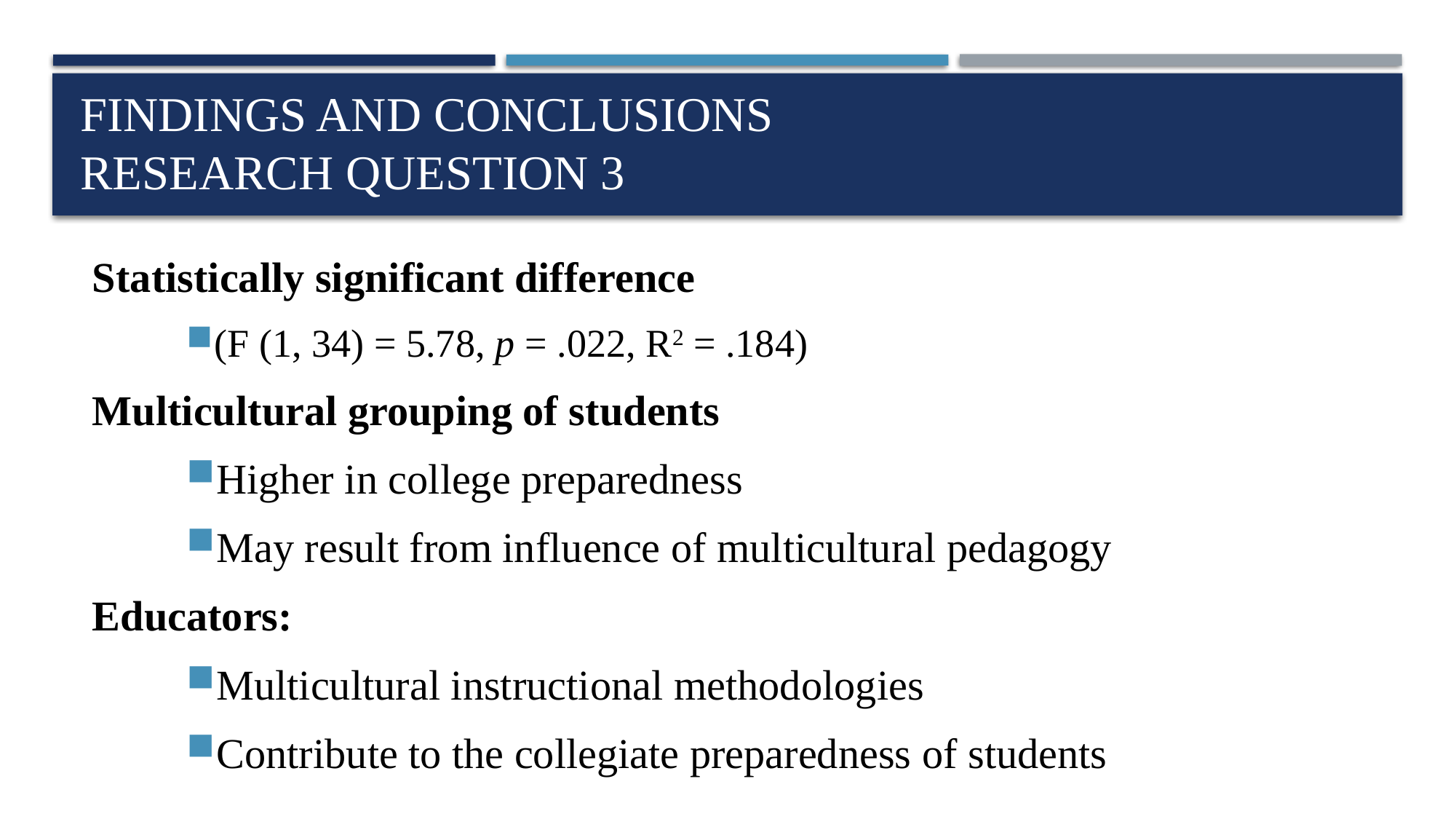

# Findings and conclusions research question 3
Statistically significant difference
(F (1, 34) = 5.78, p = .022, R2 = .184)
Multicultural grouping of students
Higher in college preparedness
May result from influence of multicultural pedagogy
Educators:
Multicultural instructional methodologies
Contribute to the collegiate preparedness of students